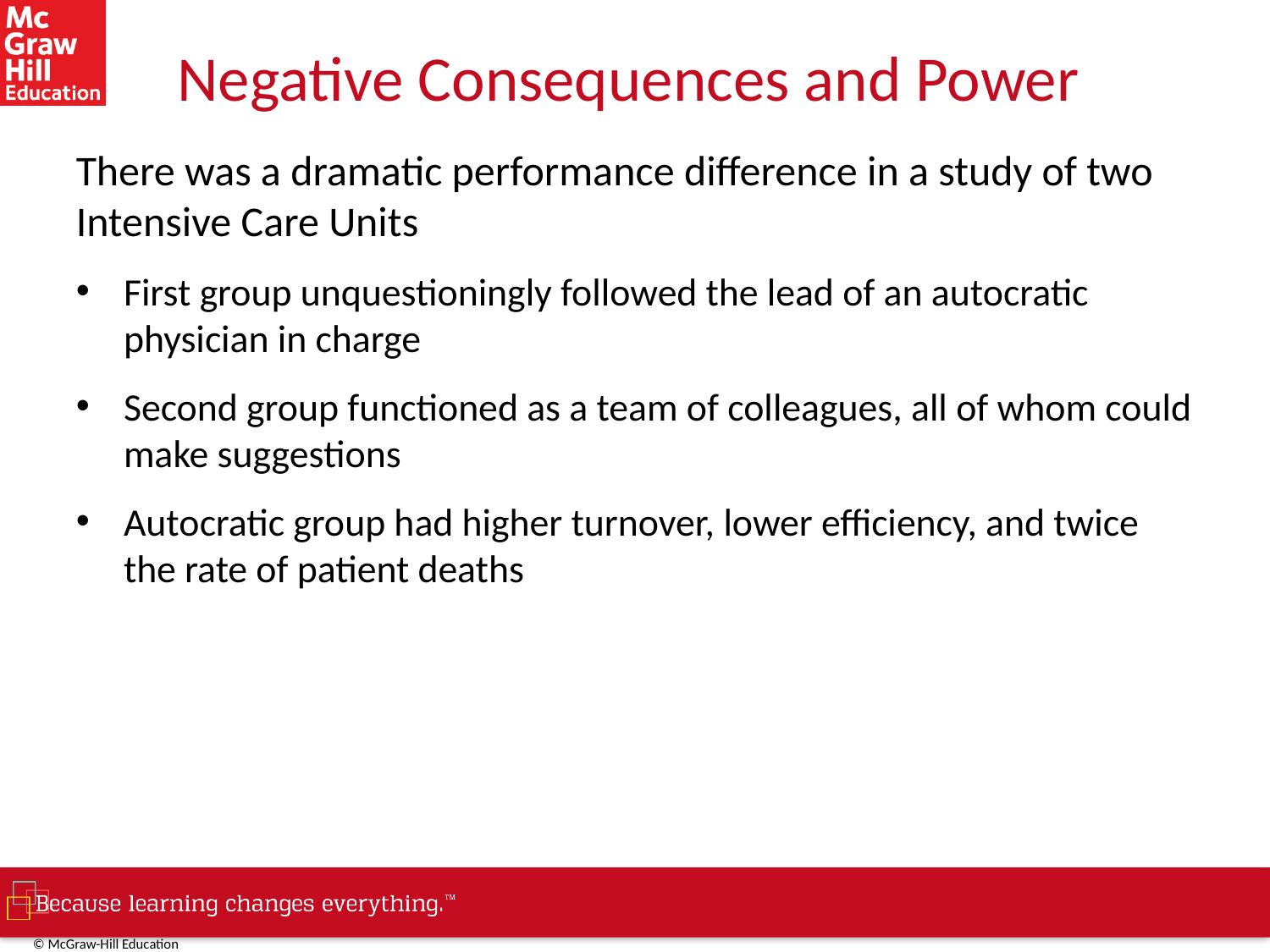

# Negative Consequences and Power
There was a dramatic performance difference in a study of two Intensive Care Units
First group unquestioningly followed the lead of an autocratic physician in charge
Second group functioned as a team of colleagues, all of whom could make suggestions
Autocratic group had higher turnover, lower efficiency, and twice the rate of patient deaths